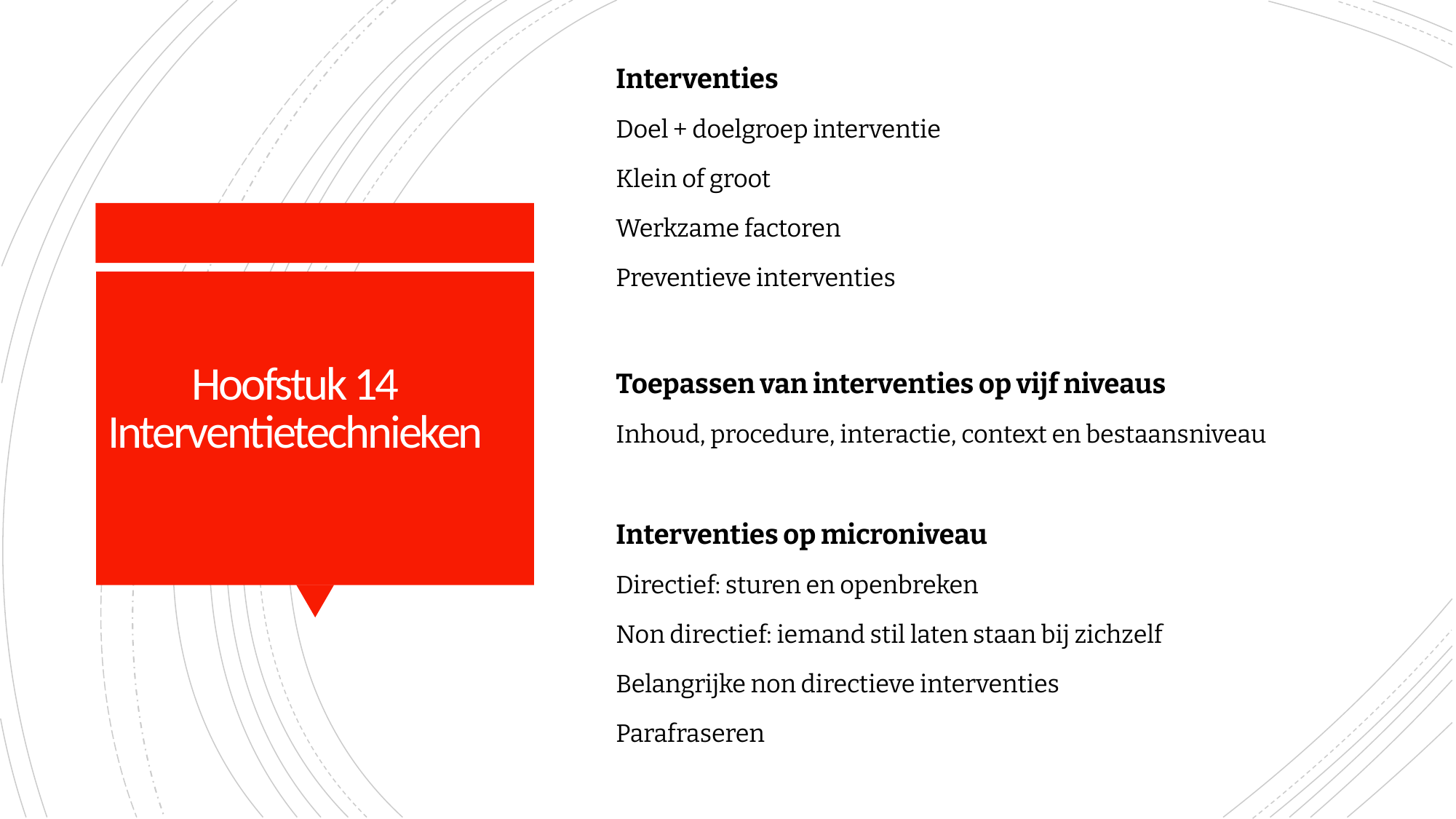

Interventies
Doel + doelgroep interventie
Klein of groot
Werkzame factoren
Preventieve interventies

Toepassen van interventies op vijf niveaus
Inhoud, procedure, interactie, context en bestaansniveau

Interventies op microniveau
Directief: sturen en openbreken
Non directief: iemand stil laten staan bij zichzelf
Belangrijke non directieve interventies
Parafraseren

# Hoofstuk 14 Interventietechnieken